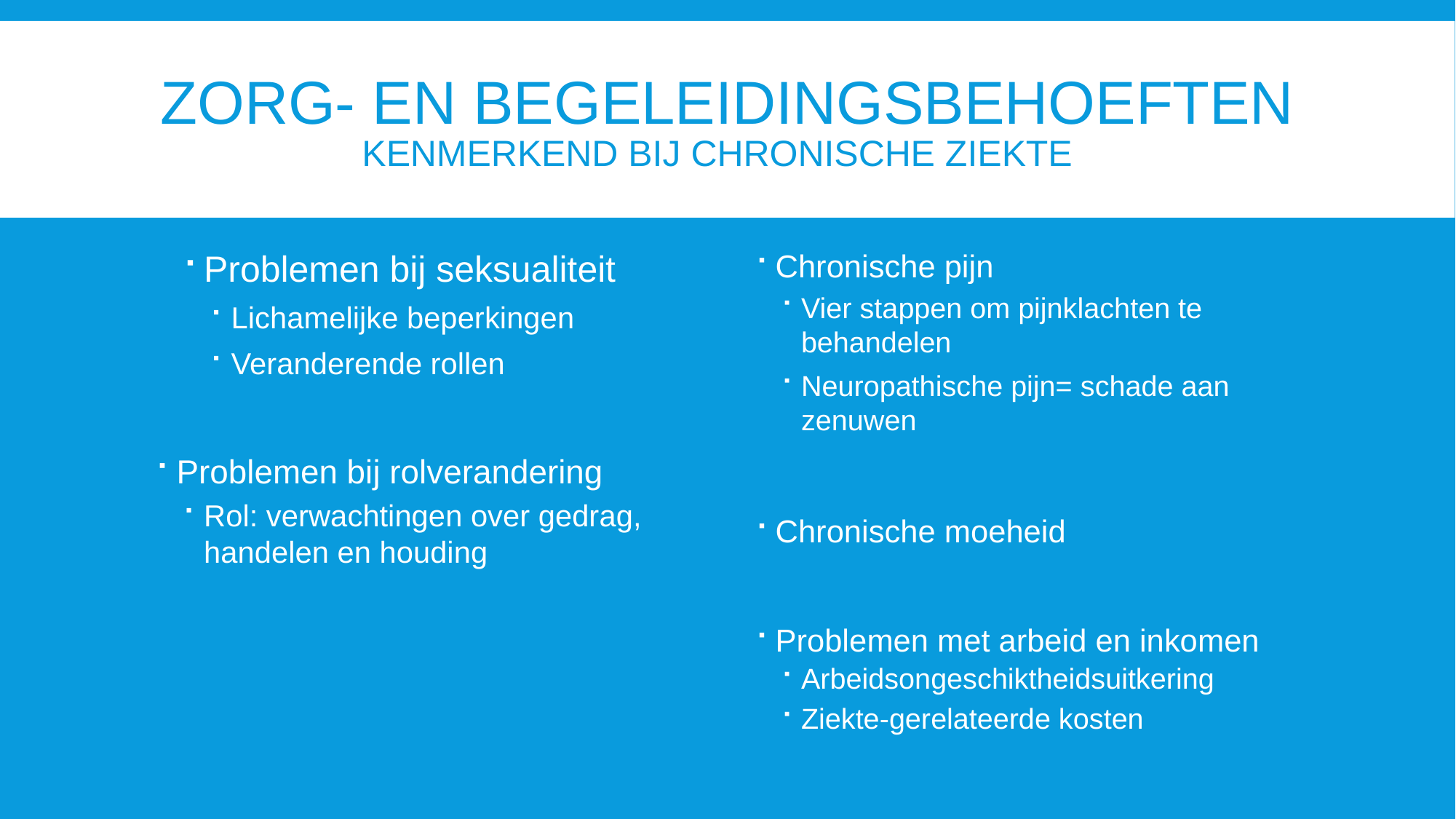

# Zorg- en begeleidingsbehoeften kenmerkend bij chronische ziekte
Problemen bij seksualiteit
Lichamelijke beperkingen
Veranderende rollen

Problemen bij rolverandering
Rol: verwachtingen over gedrag, handelen en houding

Chronische pijn
Vier stappen om pijnklachten te behandelen
Neuropathische pijn= schade aan zenuwen

Chronische moeheid

Problemen met arbeid en inkomen
Arbeidsongeschiktheidsuitkering
Ziekte-gerelateerde kosten